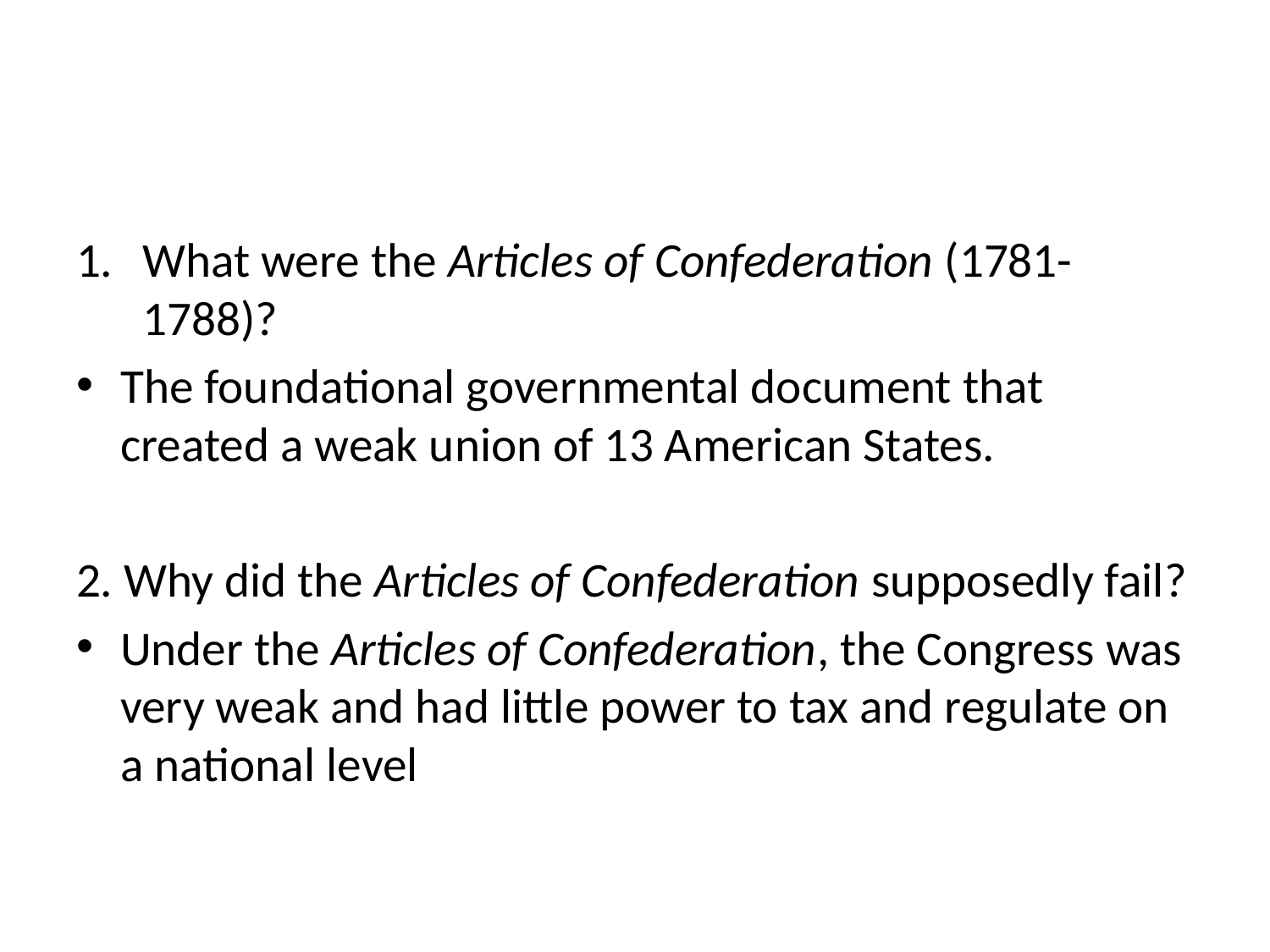

#
What were the Articles of Confederation (1781-1788)?
The foundational governmental document that created a weak union of 13 American States.

2. Why did the Articles of Confederation supposedly fail?
Under the Articles of Confederation, the Congress was very weak and had little power to tax and regulate on a national level